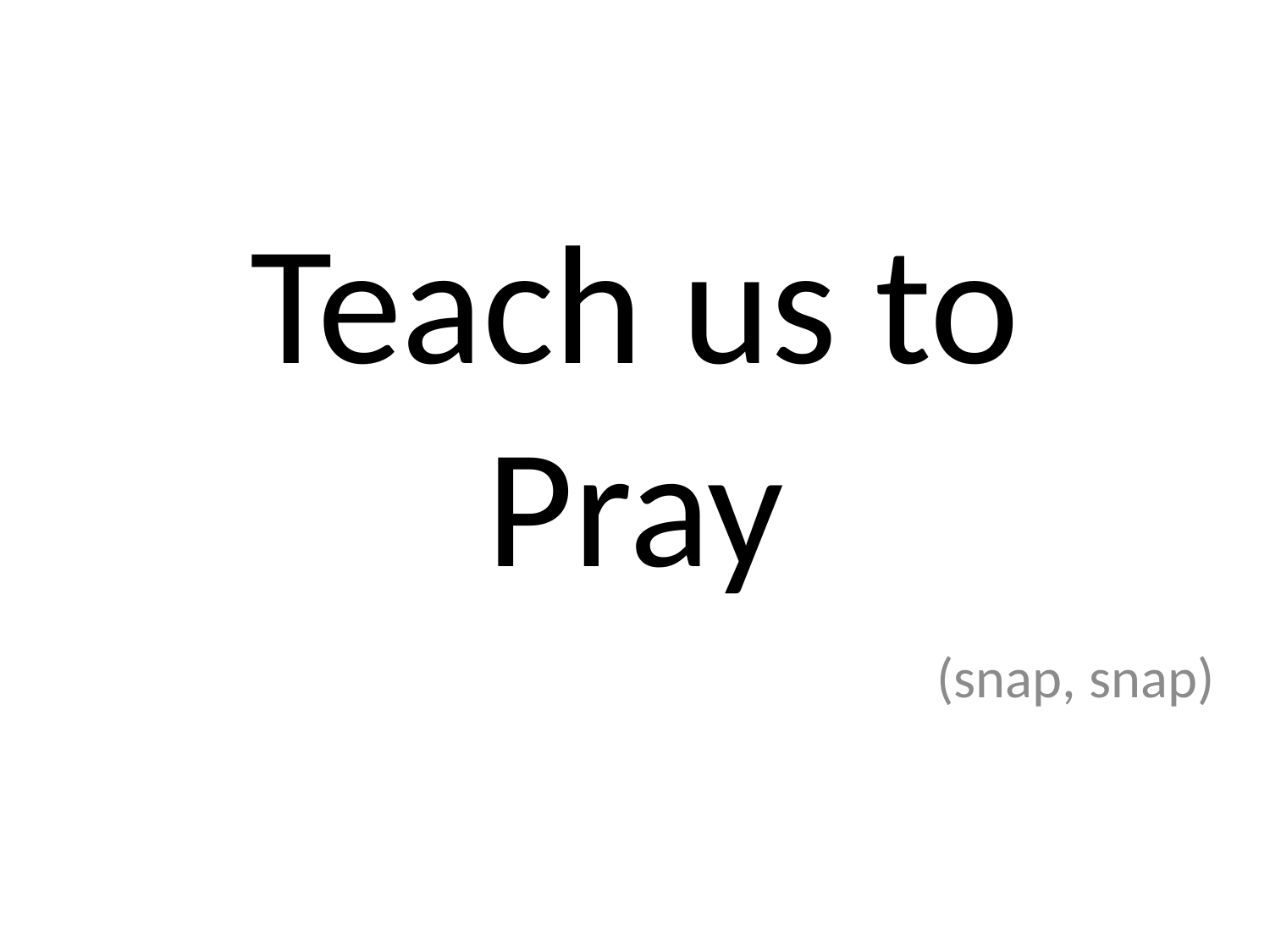

# Teach us to Pray
(snap, snap)